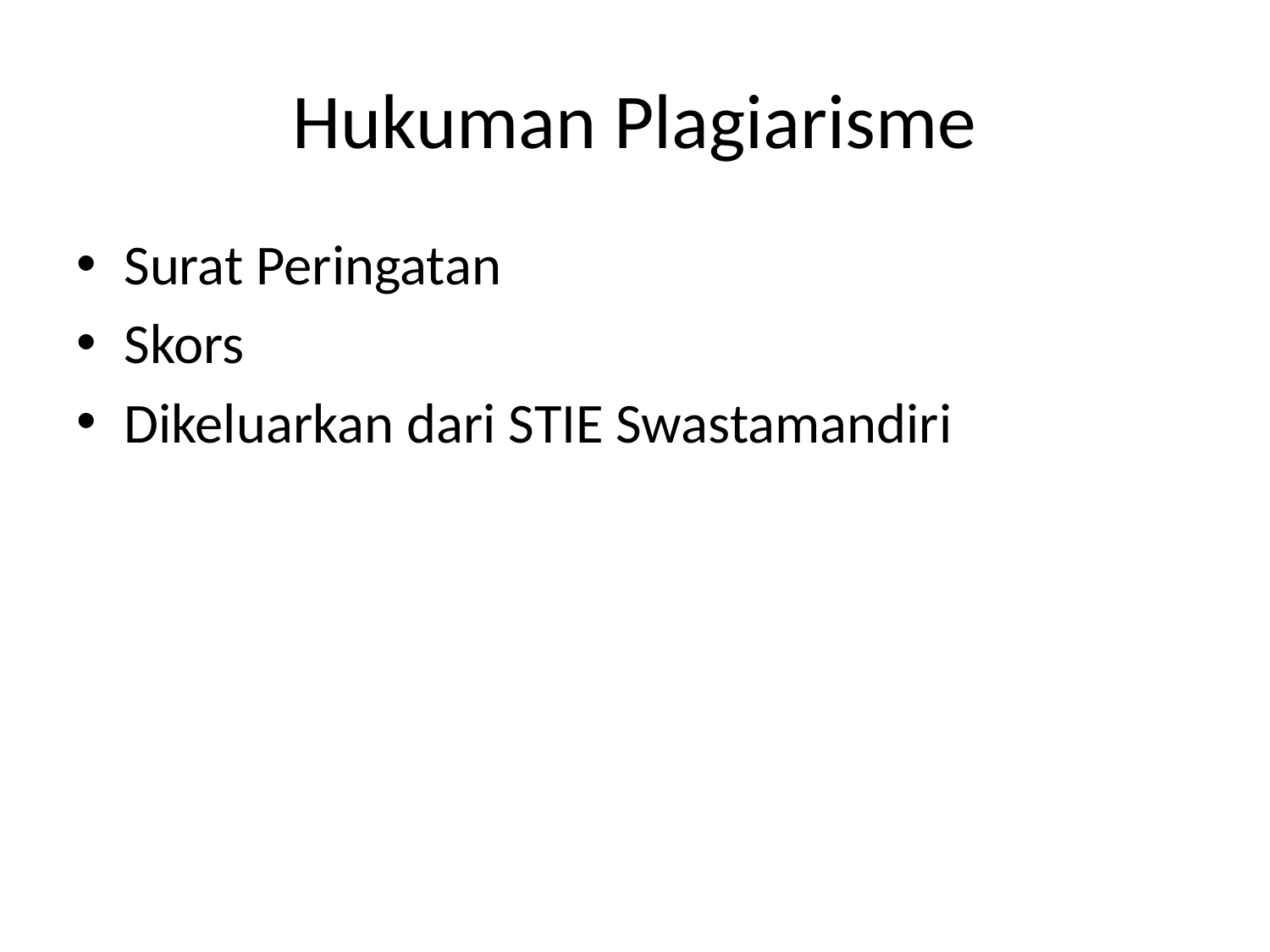

# Hukuman Plagiarisme
Surat Peringatan
Skors
Dikeluarkan dari STIE Swastamandiri